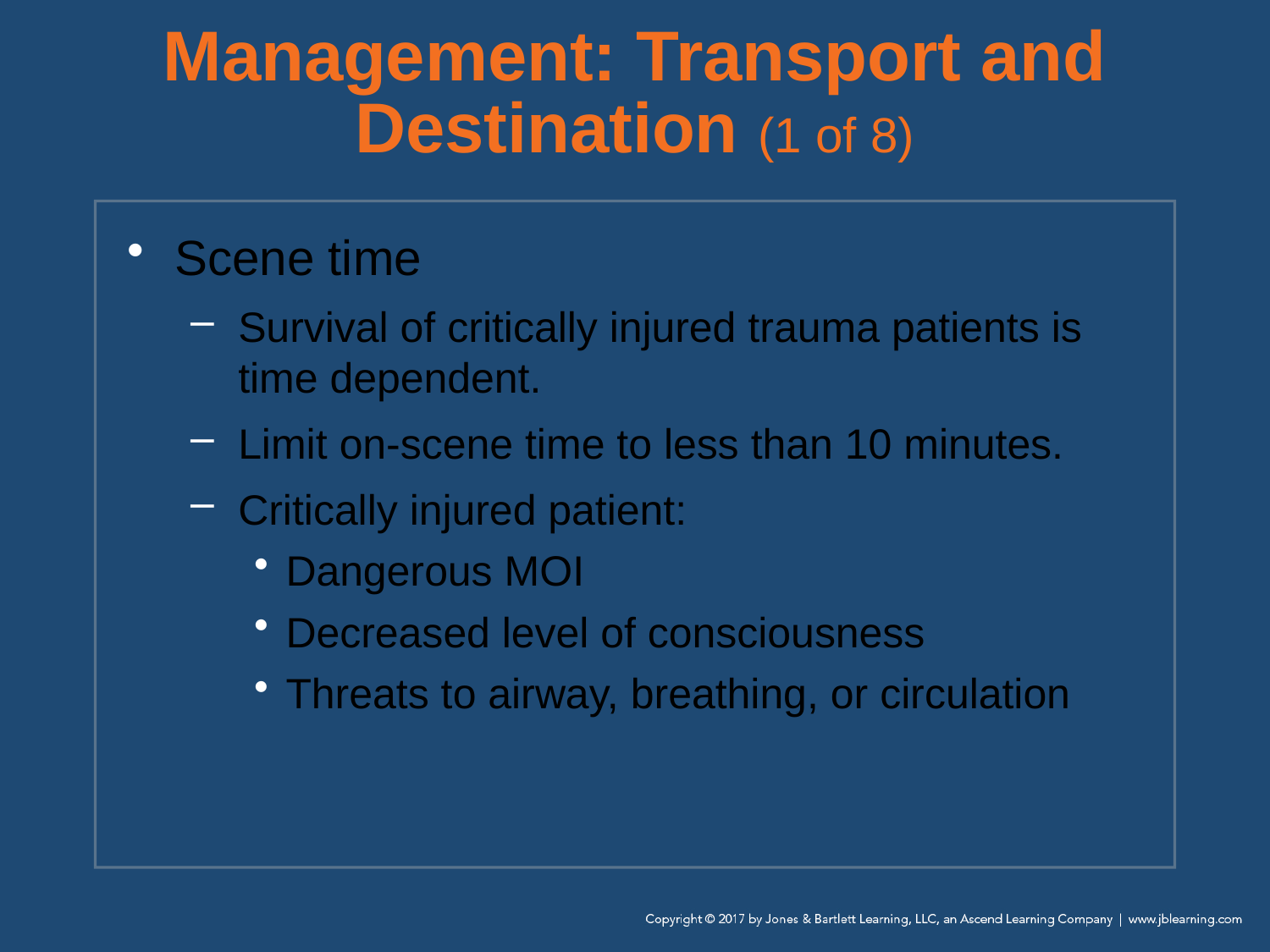

# Management: Transport and Destination (1 of 8)
Scene time
Survival of critically injured trauma patients is time dependent.
Limit on-scene time to less than 10 minutes.
Critically injured patient:
Dangerous MOI
Decreased level of consciousness
Threats to airway, breathing, or circulation